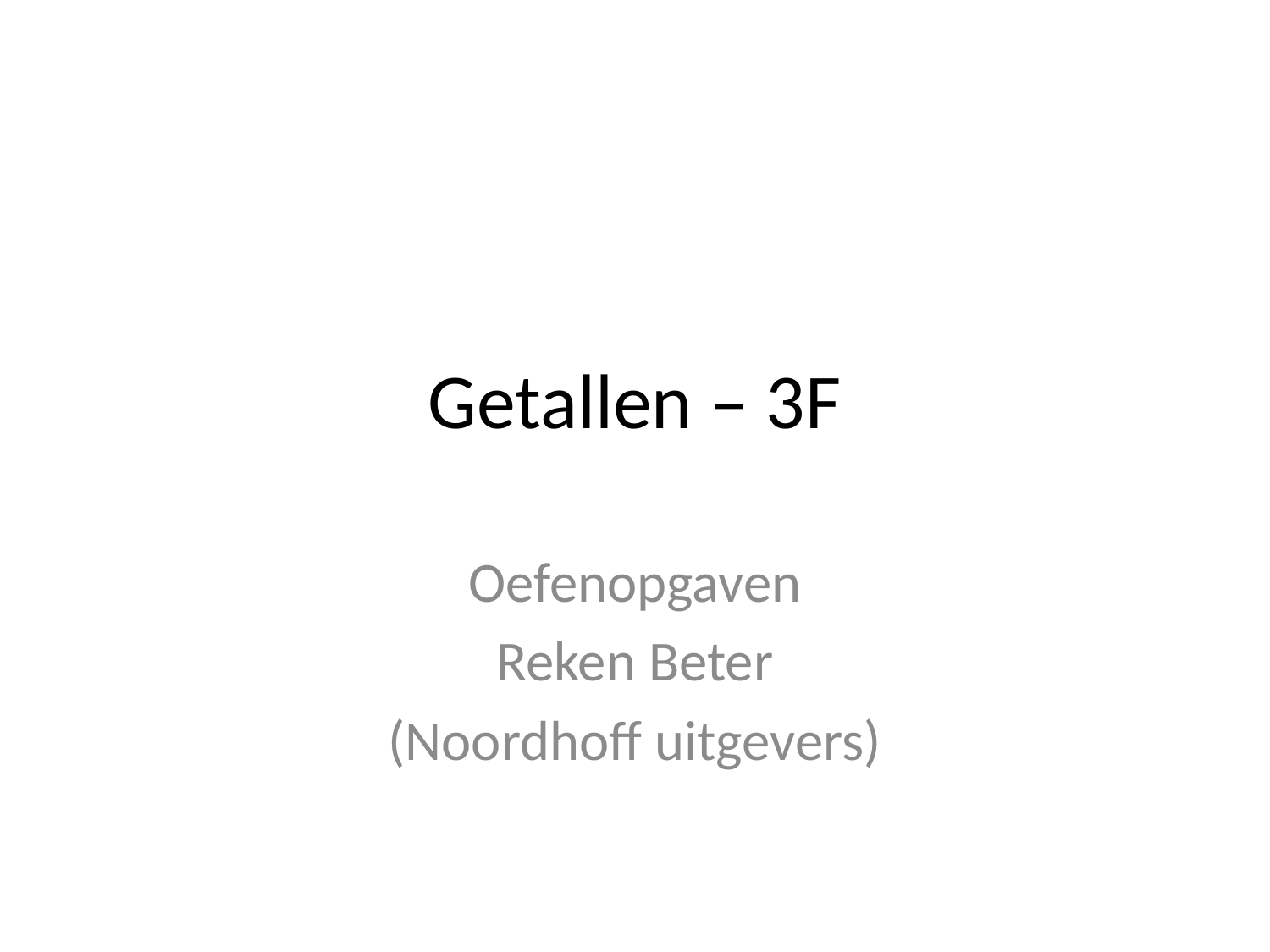

# Getallen – 3F
Oefenopgaven
Reken Beter
(Noordhoff uitgevers)